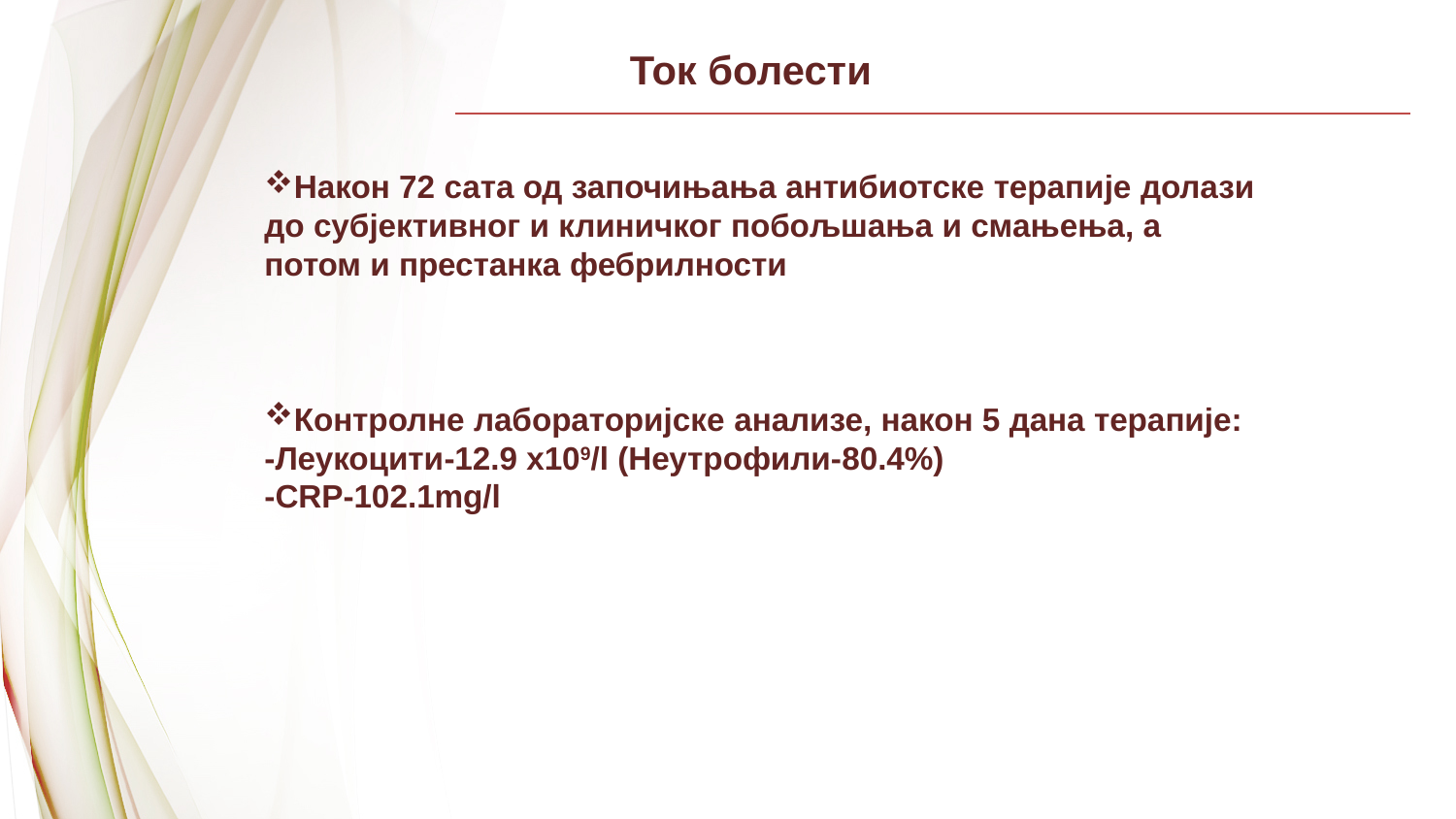

Ток болести
Након 72 сата од започињања антибиотске терапије долази до субјективног и клиничког побољшања и смањења, а         потом и престанка фебрилности

Контролне лабораторијске анализе, након 5 дана терапије:
-Леукоцити-12.9 x109/l (Неутрофили-80.4%)
-CRP-102.1mg/l